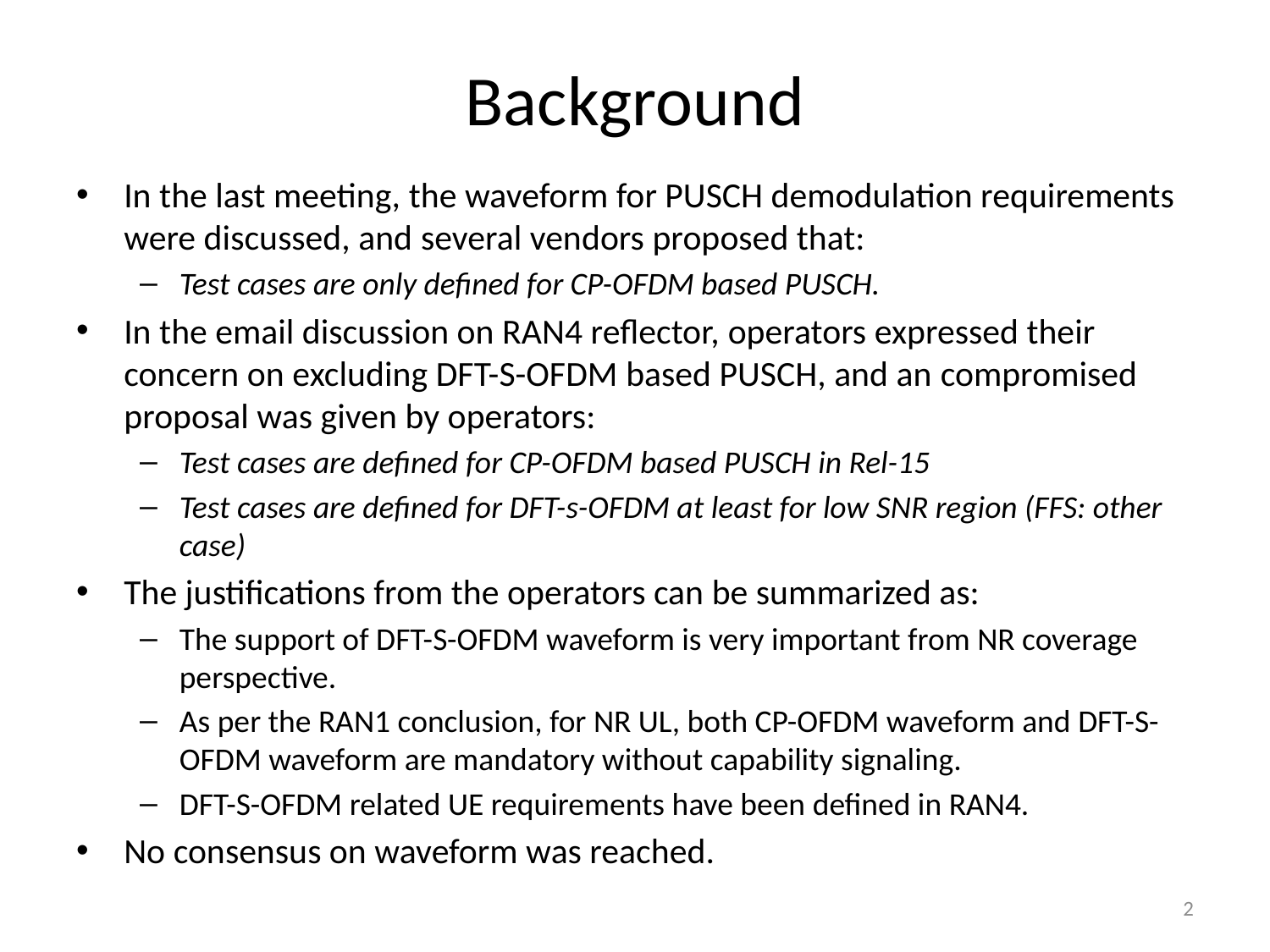

# Background
In the last meeting, the waveform for PUSCH demodulation requirements were discussed, and several vendors proposed that:
Test cases are only defined for CP-OFDM based PUSCH.
In the email discussion on RAN4 reflector, operators expressed their concern on excluding DFT-S-OFDM based PUSCH, and an compromised proposal was given by operators:
Test cases are defined for CP-OFDM based PUSCH in Rel-15
Test cases are defined for DFT-s-OFDM at least for low SNR region (FFS: other case)
The justifications from the operators can be summarized as:
The support of DFT-S-OFDM waveform is very important from NR coverage perspective.
As per the RAN1 conclusion, for NR UL, both CP-OFDM waveform and DFT-S-OFDM waveform are mandatory without capability signaling.
DFT-S-OFDM related UE requirements have been defined in RAN4.
No consensus on waveform was reached.

2